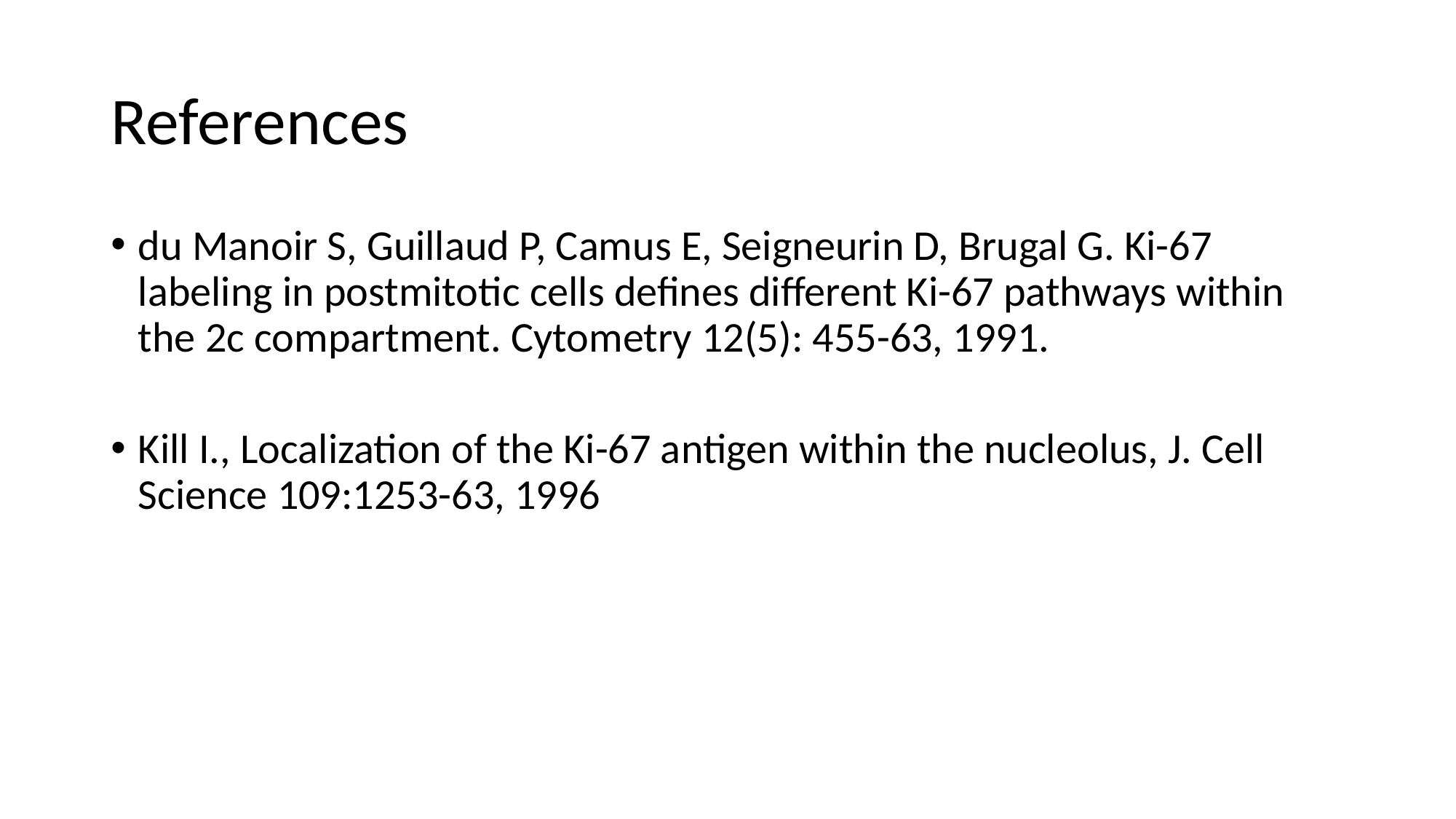

# References
du Manoir S, Guillaud P, Camus E, Seigneurin D, Brugal G. Ki-67 labeling in postmitotic cells defines different Ki-67 pathways within the 2c compartment. Cytometry 12(5): 455-63, 1991.

Kill I., Localization of the Ki-67 antigen within the nucleolus, J. Cell Science 109:1253-63, 1996